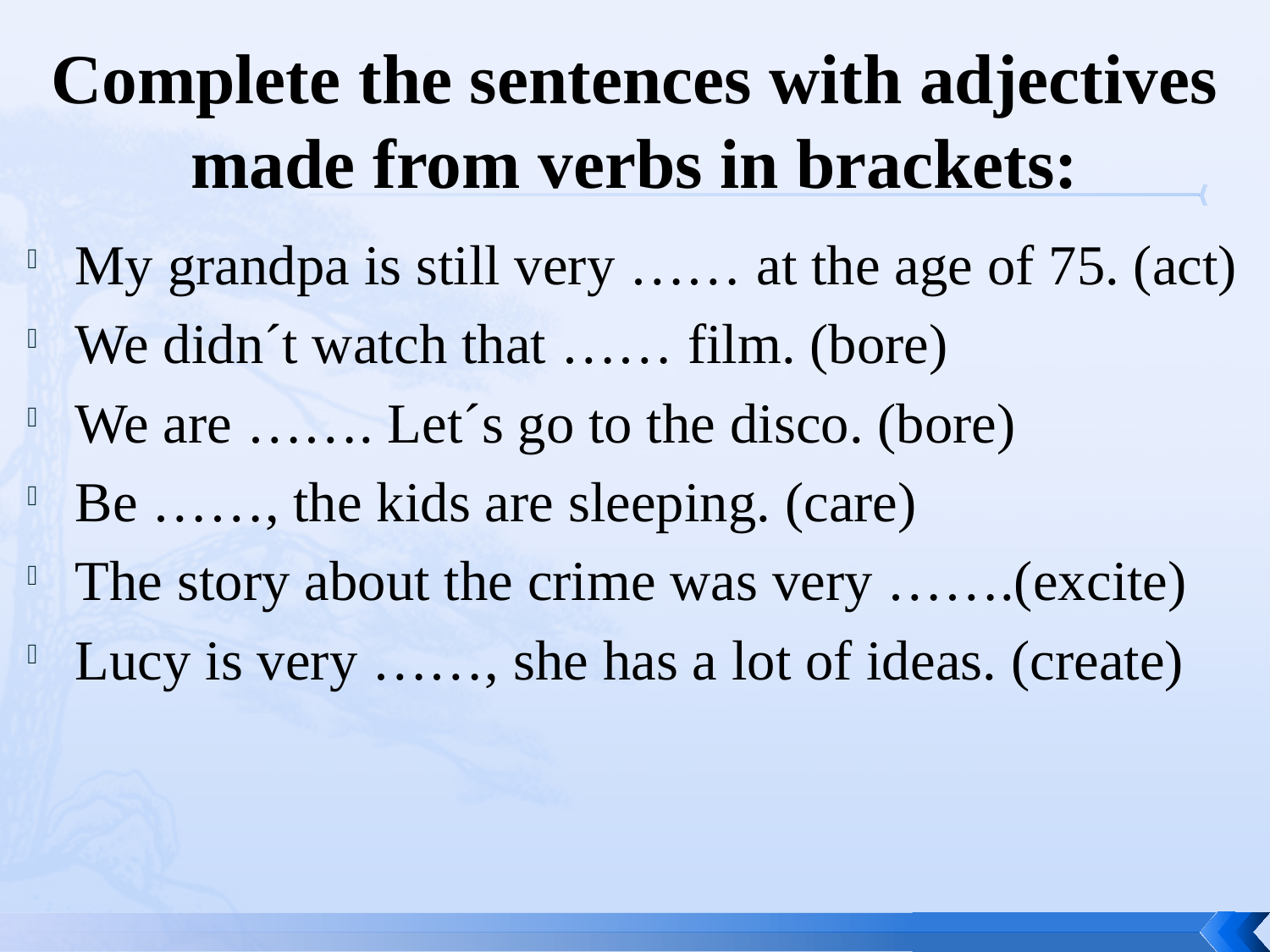

# Complete the sentences with adjectives made from verbs in brackets:
My grandpa is still very …… at the age of 75. (act)
We didn´t watch that …… film. (bore)
We are ……. Let´s go to the disco. (bore)
Be ……, the kids are sleeping. (care)
The story about the crime was very …….(excite)
Lucy is very ……, she has a lot of ideas. (create)